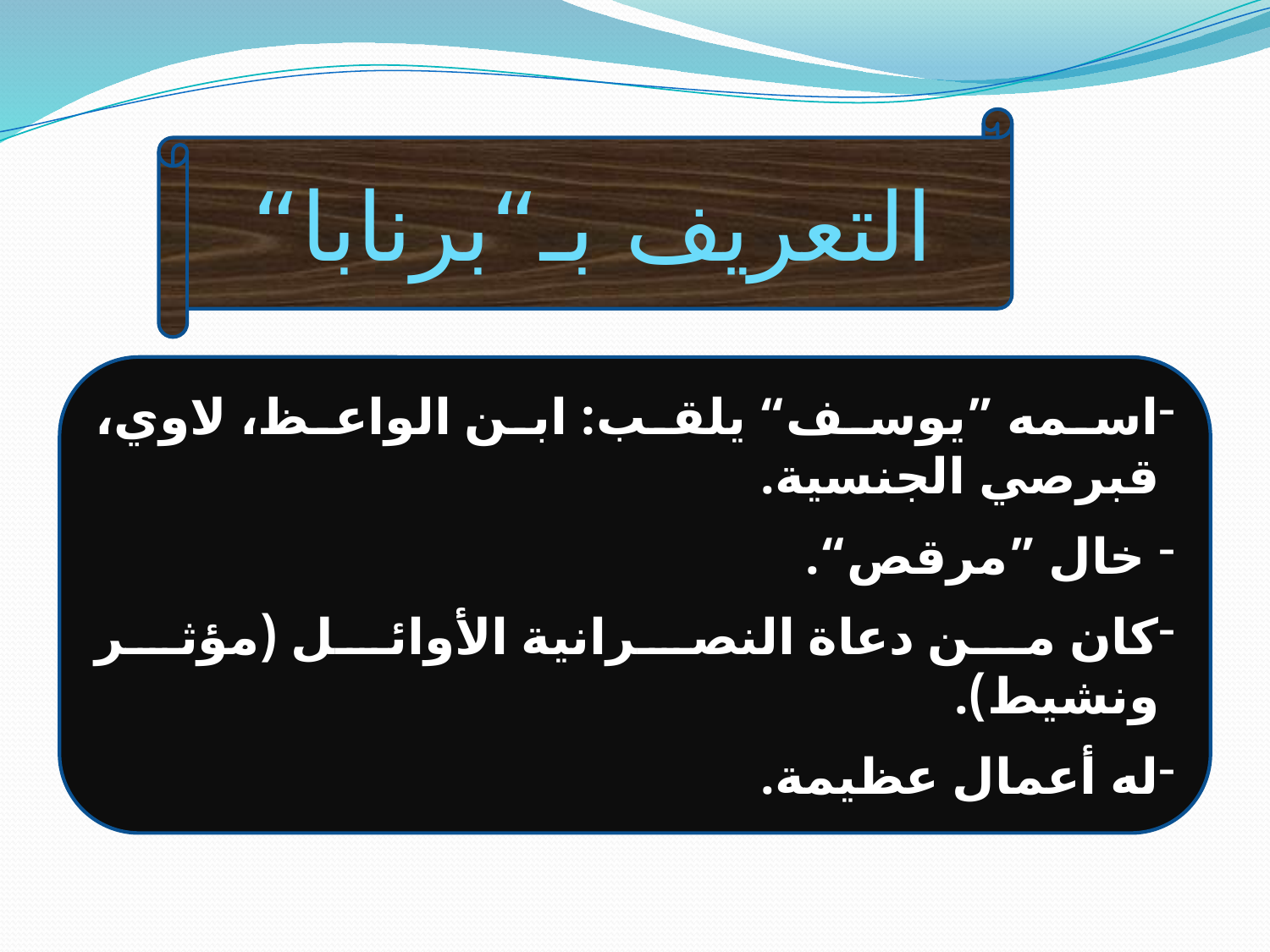

التعريف بـ“برنابا“
اسمه ”يوسف“ يلقب: ابن الواعظ، لاوي، قبرصي الجنسية.
 خال ”مرقص“.
كان من دعاة النصرانية الأوائل (مؤثر ونشيط).
له أعمال عظيمة.